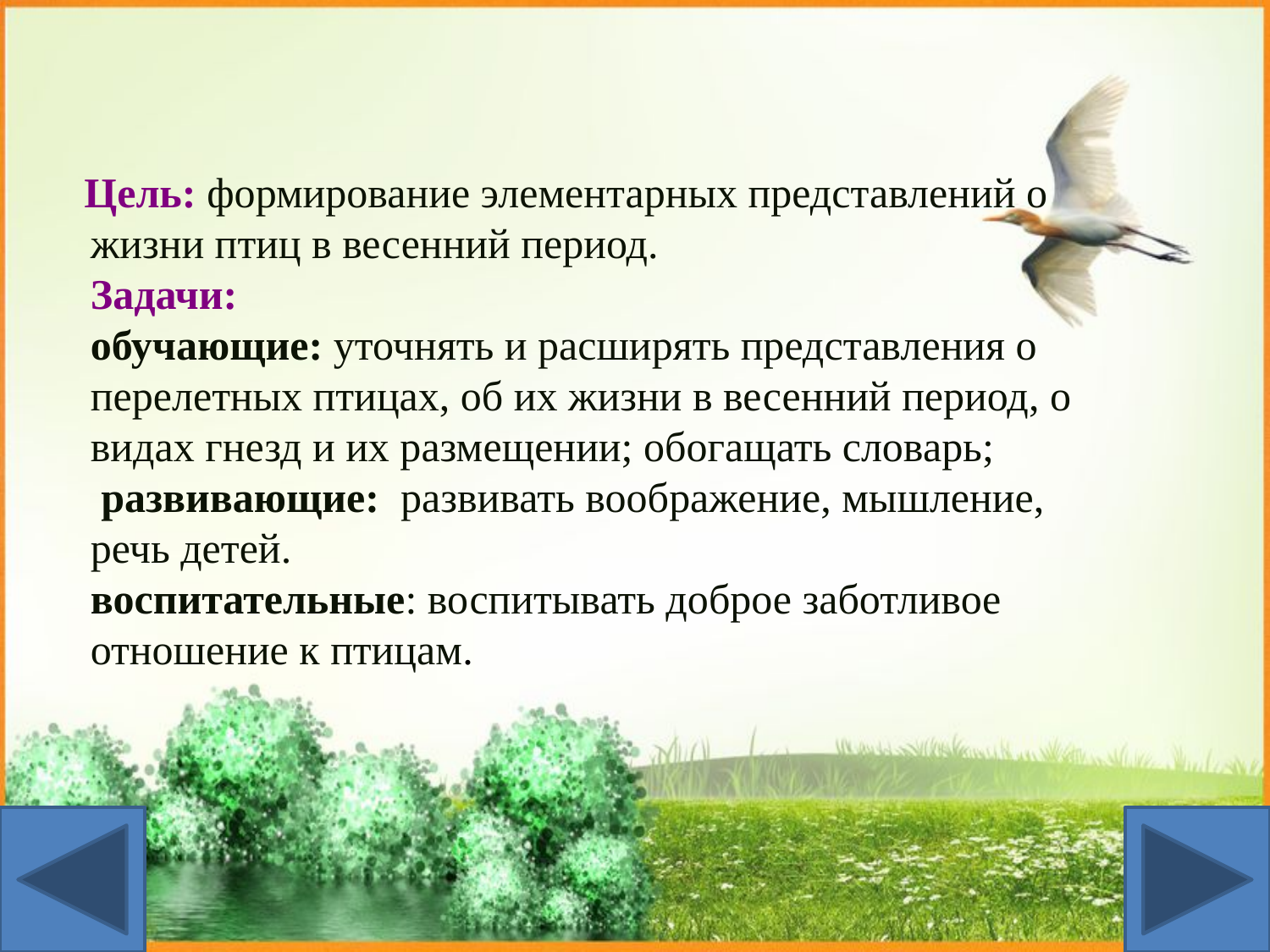

# Цель: формирование элементарных представлений о жизни птиц в весенний период. Задачи: обучающие: уточнять и расширять представления о перелетных птицах, об их жизни в весенний период, о видах гнезд и их размещении; обогащать словарь; развивающие:  развивать воображение, мышление, речь детей. воспитательные: воспитывать доброе заботливое отношение к птицам.